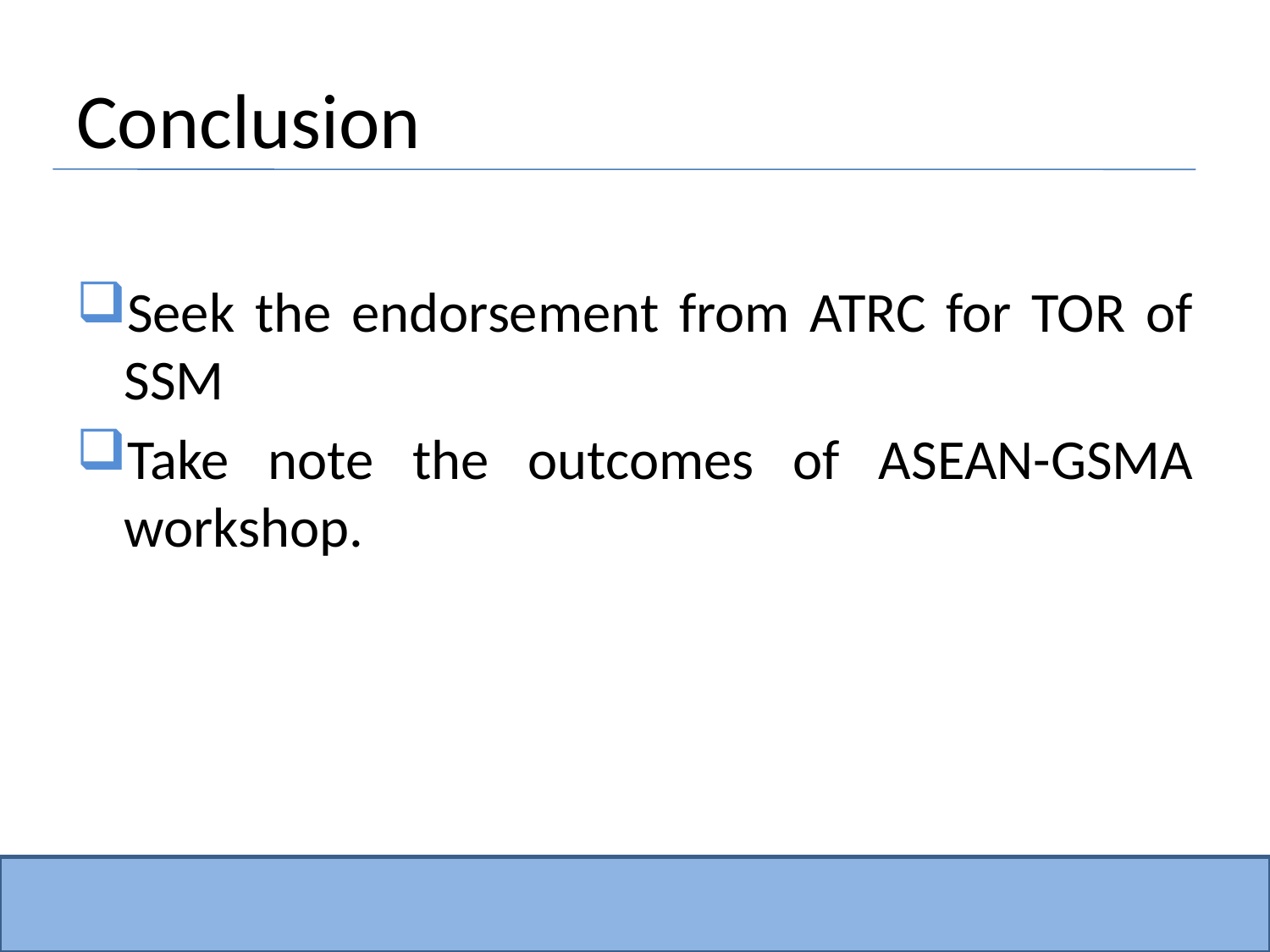

# Conclusion

Seek the endorsement from ATRC for TOR of SSM
Take note the outcomes of ASEAN-GSMA workshop.